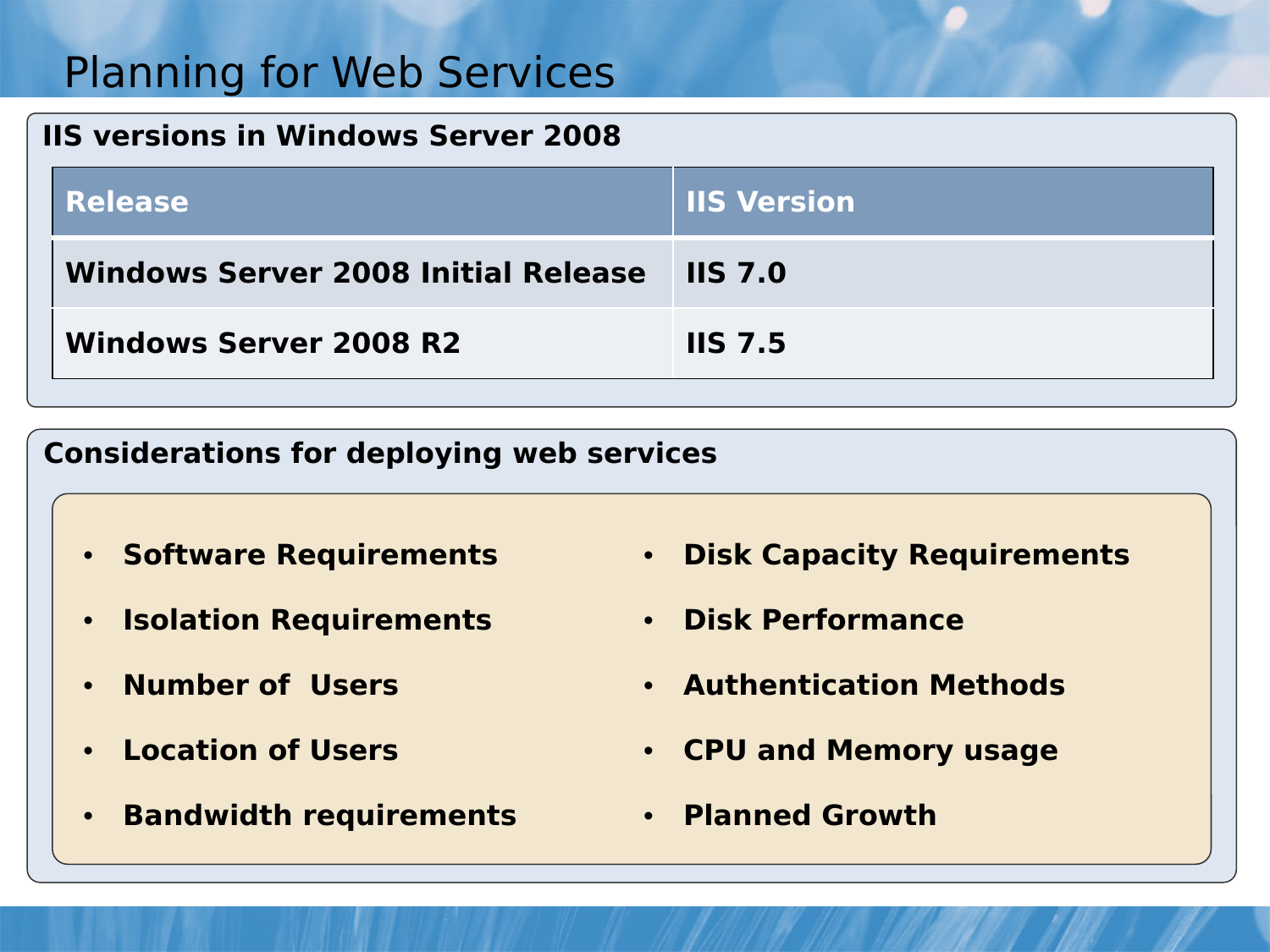

# Planning for Web Services
IIS versions in Windows Server 2008
| Release | IIS Version |
| --- | --- |
| Windows Server 2008 Initial Release | IIS 7.0 |
| Windows Server 2008 R2 | IIS 7.5 |
Considerations for deploying web services

| Software Requirements Isolation Requirements Number of Users Location of Users Bandwidth requirements | Disk Capacity Requirements Disk Performance Authentication Methods CPU and Memory usage Planned Growth |
| --- | --- |